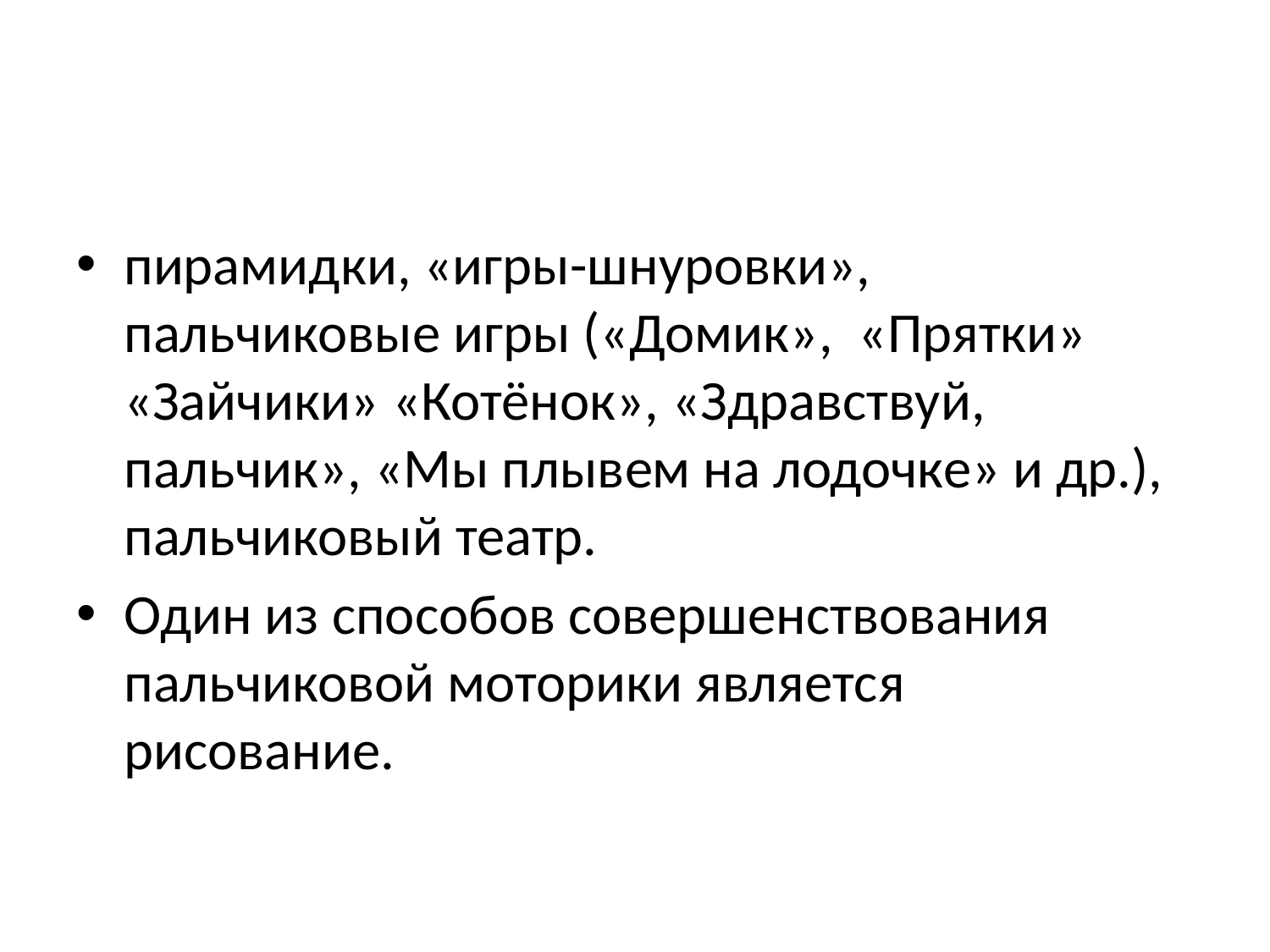

#
пирамидки, «игры-шнуровки», пальчиковые игры («Домик»,  «Прятки» «Зайчики» «Котёнок», «Здравствуй, пальчик», «Мы плывем на лодочке» и др.), пальчиковый театр.
Один из способов совершенствования пальчиковой моторики является  рисование.